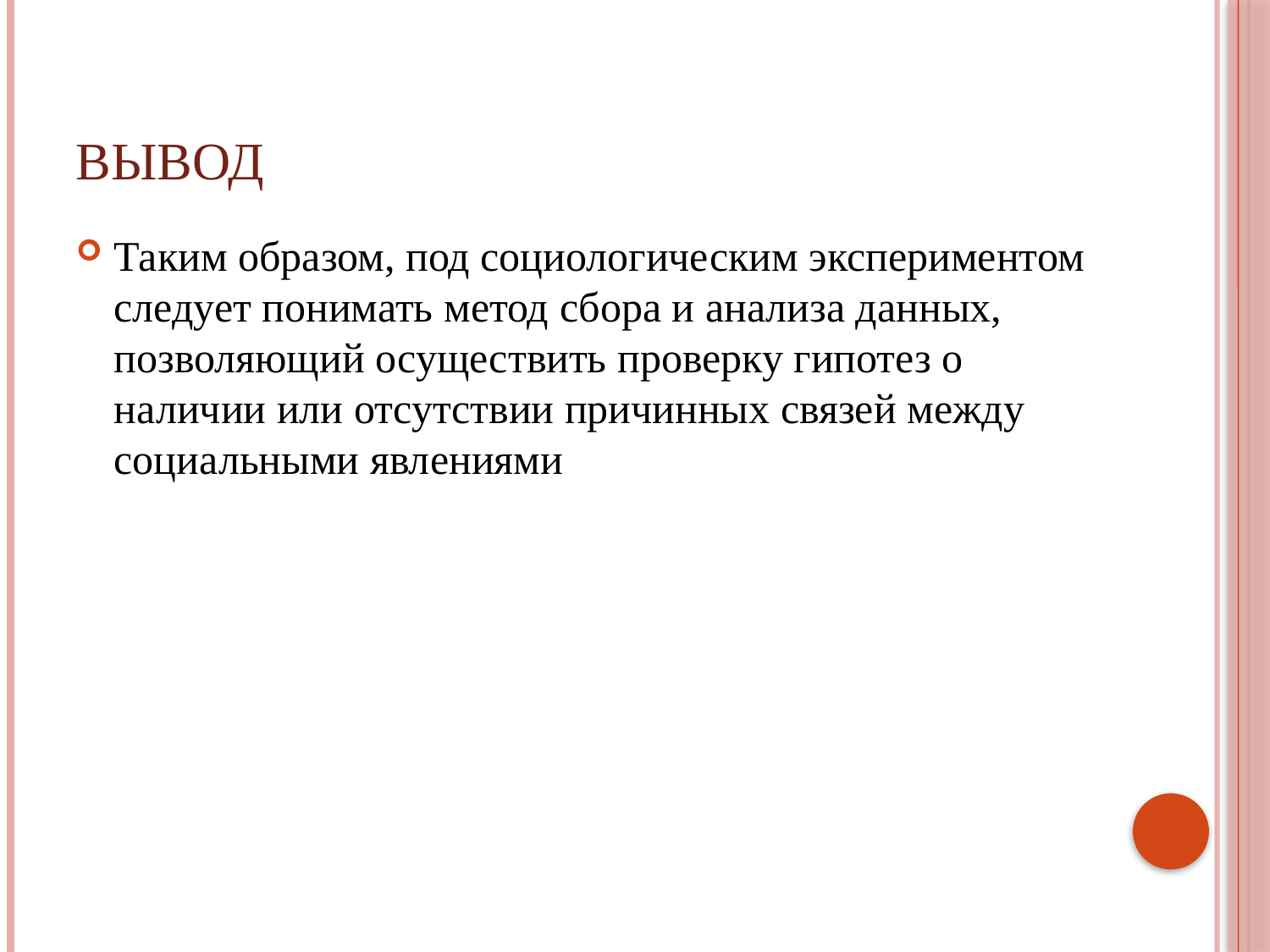

# Вывод
Таким образом, под социологическим экспериментом следует понимать метод сбора и анализа данных, позволяющий осуществить проверку гипотез о наличии или отсутствии причинных связей между социальными явлениями